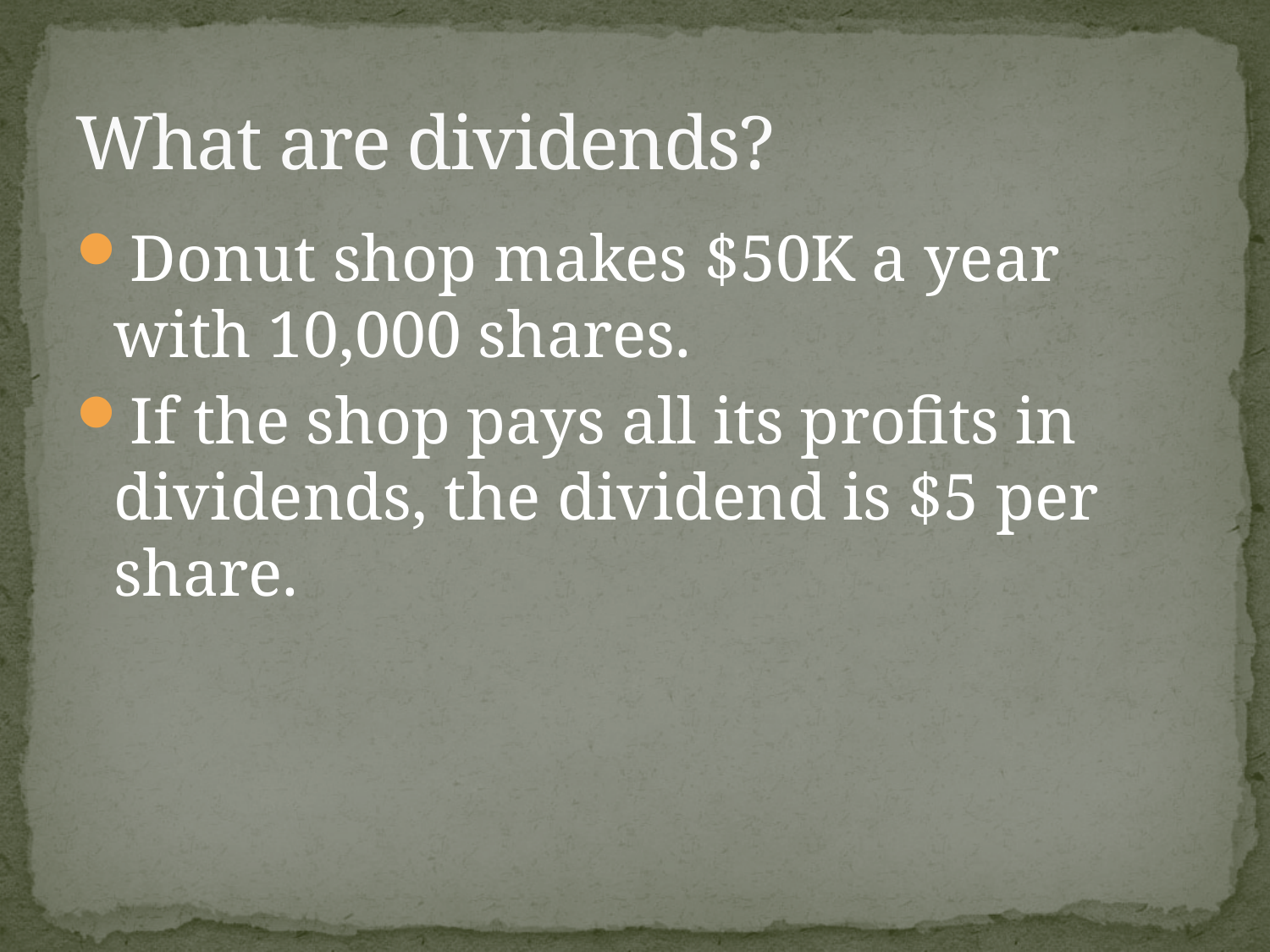

# What are dividends?
Donut shop makes $50K a year with 10,000 shares.
If the shop pays all its profits in dividends, the dividend is $5 per share.